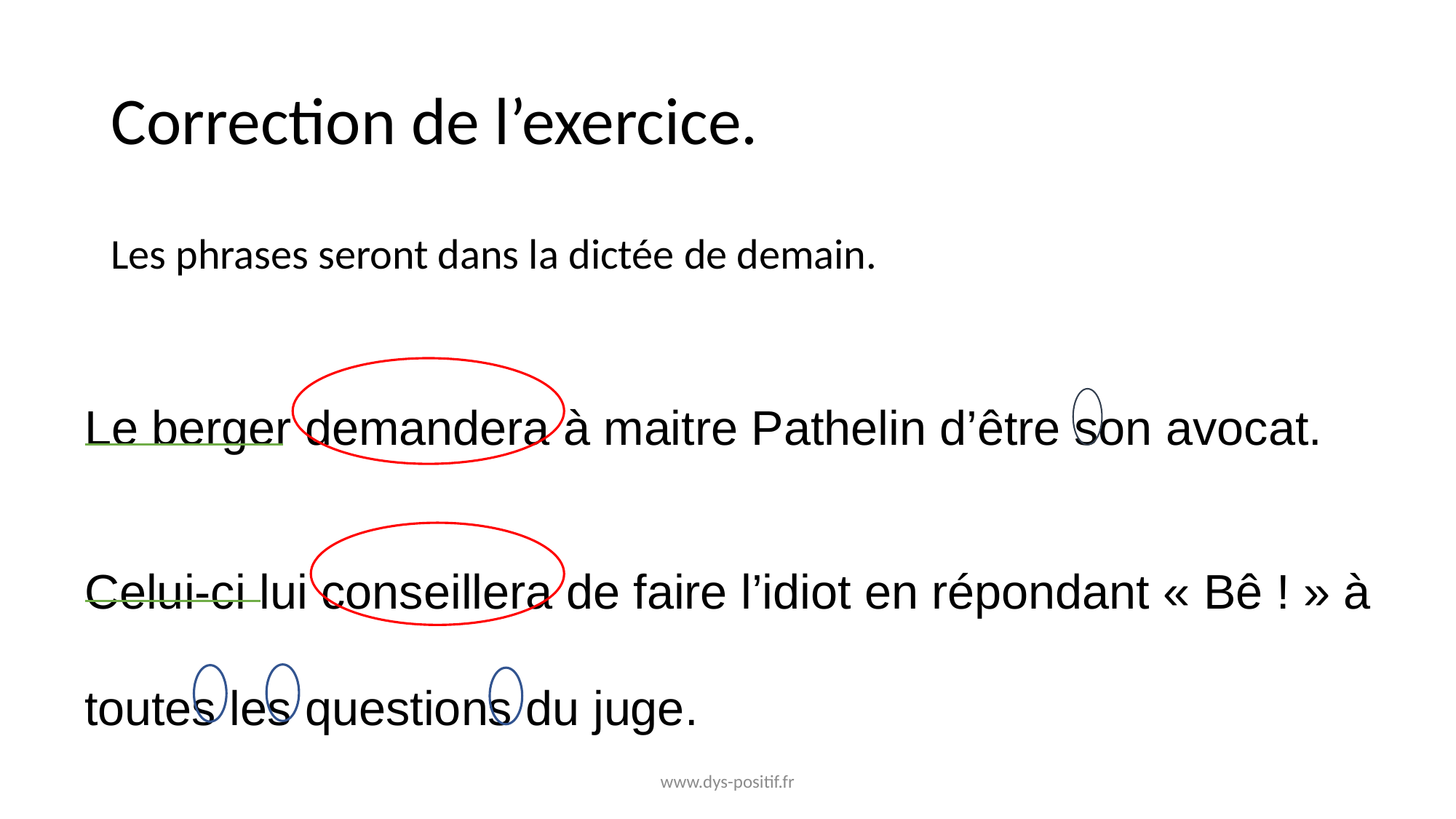

# Correction de l’exercice.
Les phrases seront dans la dictée de demain.
Le berger demandera à maitre Pathelin d’être son avocat.

Celui-ci lui conseillera de faire l’idiot en répondant « Bê ! » à toutes les questions du juge.

www.dys-positif.fr